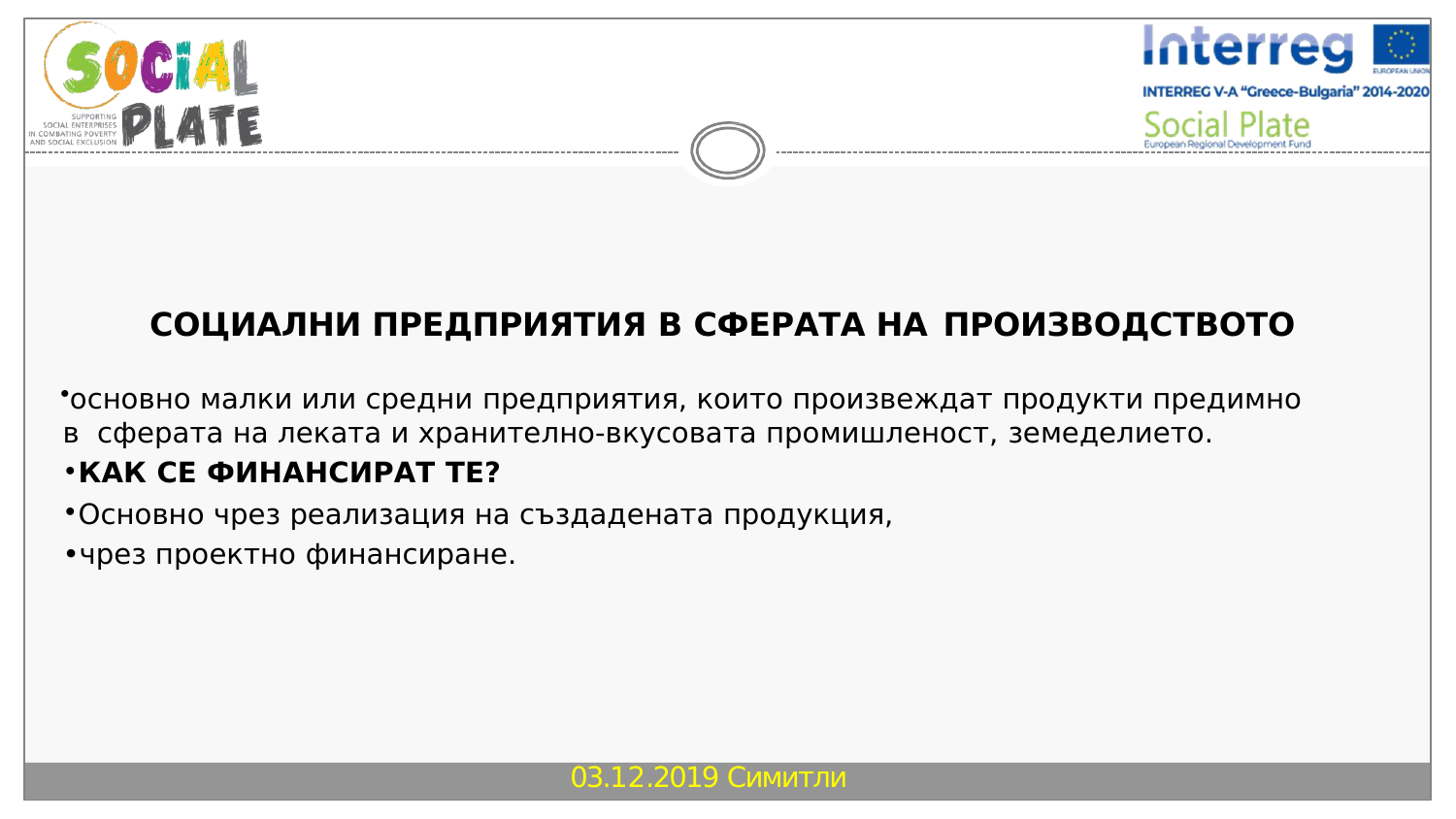

СОЦИАЛНИ ПРЕДПРИЯТИЯ В СФЕРАТА НА ПРОИЗВОДСТВОТО

основно малки или средни предприятия, които произвеждат продукти предимно в  сферата на леката и хранително-вкусовата промишленост, земеделието.
КАК СЕ ФИНАНСИРАТ ТЕ?
Основно чрез реализация на създадената продукция,
•чрез проектно финансиране.
                    03.12.2019 Симитли